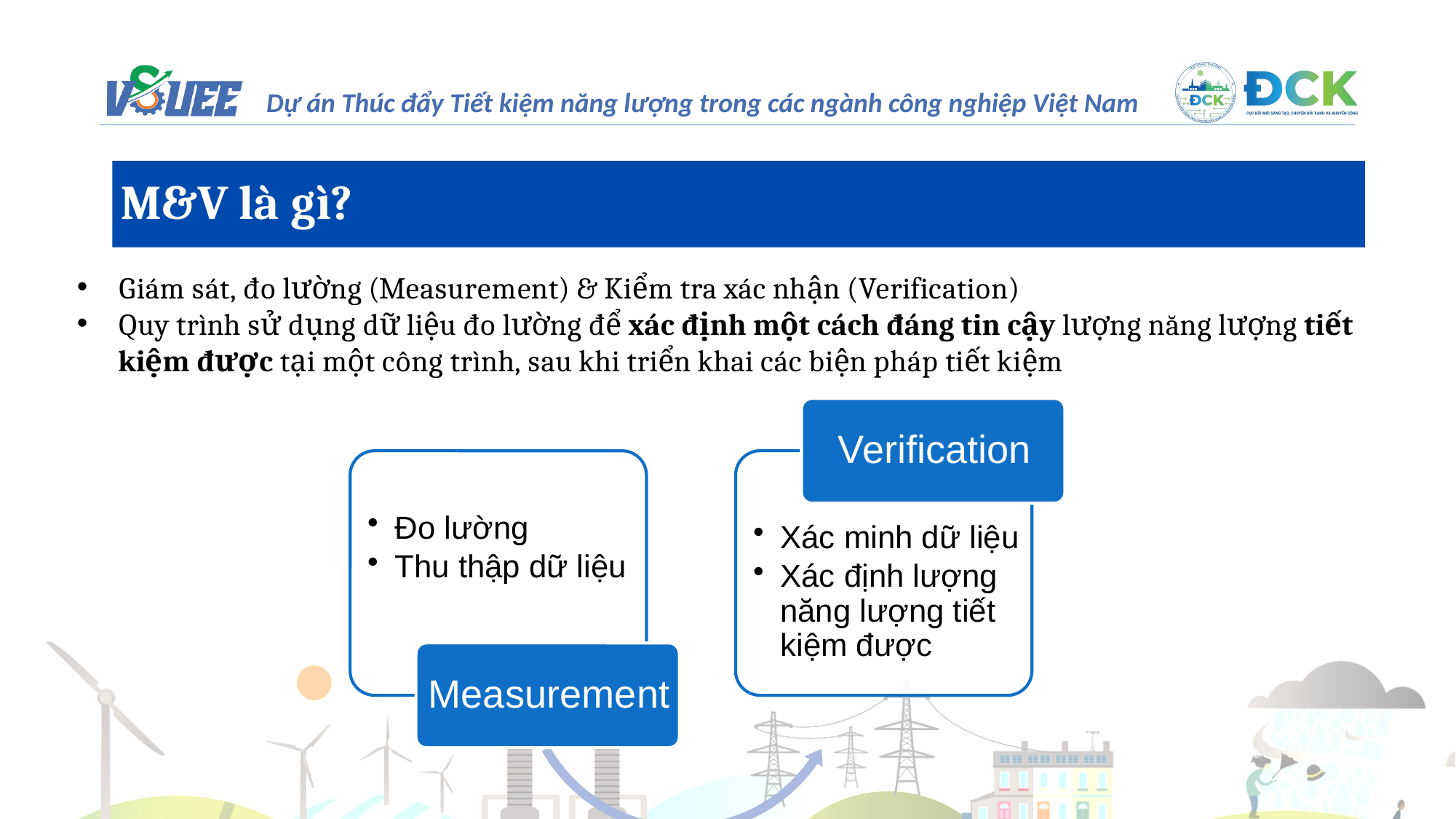

M&V là gì?
Giám sát, đo lường (Measurement) & Kiểm tra xác nhận (Verification)
Quy trình sử dụng dữ liệu đo lường để xác định một cách đáng tin cậy lượng năng lượng tiết kiệm được tại một công trình, sau khi triển khai các biện pháp tiết kiệm

Đo lường
Thu thập dữ liệu
Measurement
Xác minh dữ liệu
Xác định lượng năng lượng tiết kiệm được
Verification